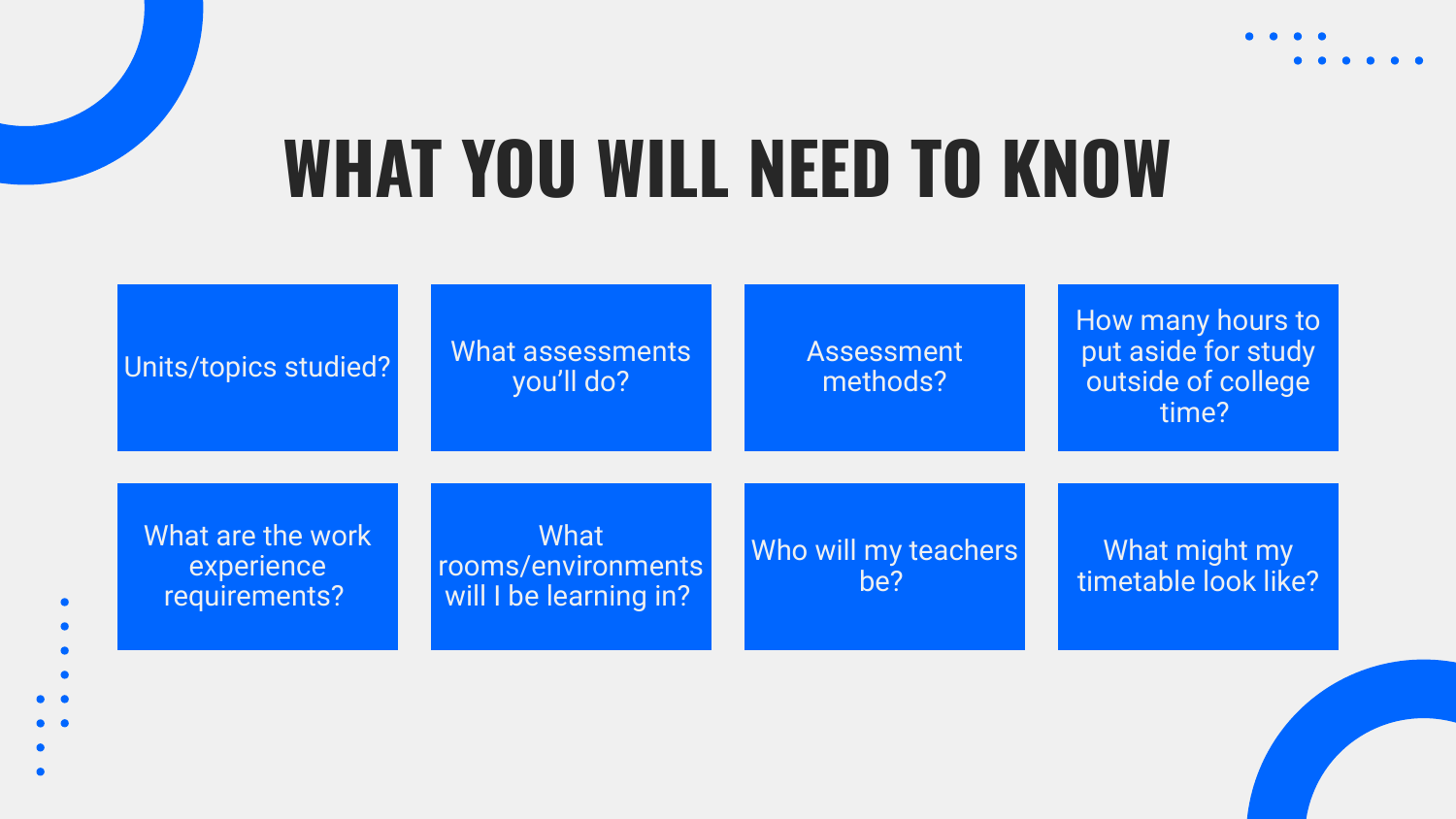

WHAT YOU WILL NEED TO KNOW
Units/topics studied?
What assessments you’ll do?
Assessment methods?
How many hours to put aside for study outside of college time?
What are the work experience requirements?
What rooms/environments will I be learning in?
Who will my teachers be?
What might my timetable look like?